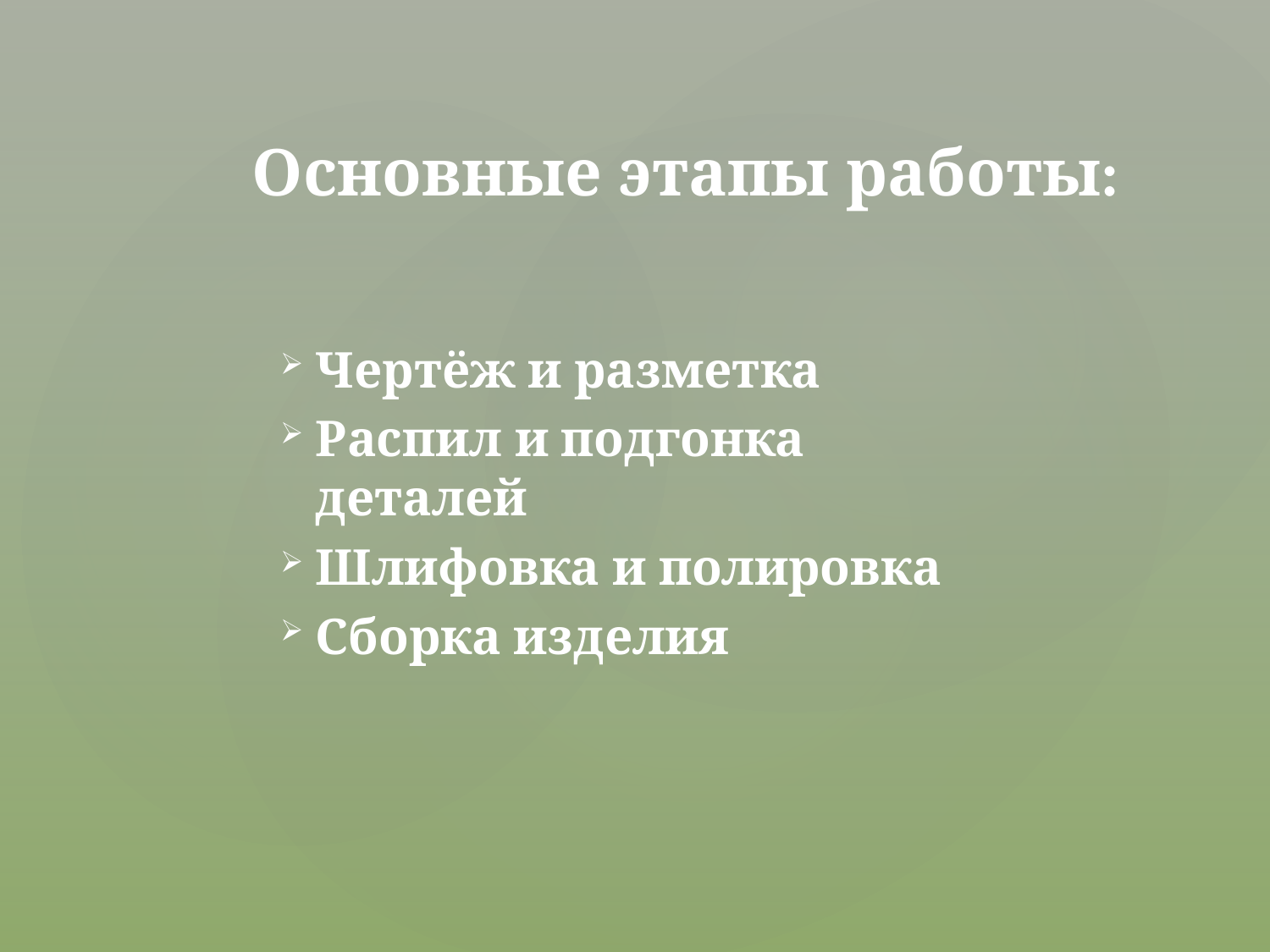

# Основные этапы работы:
Чертёж и разметка
Распил и подгонка деталей
Шлифовка и полировка
Сборка изделия